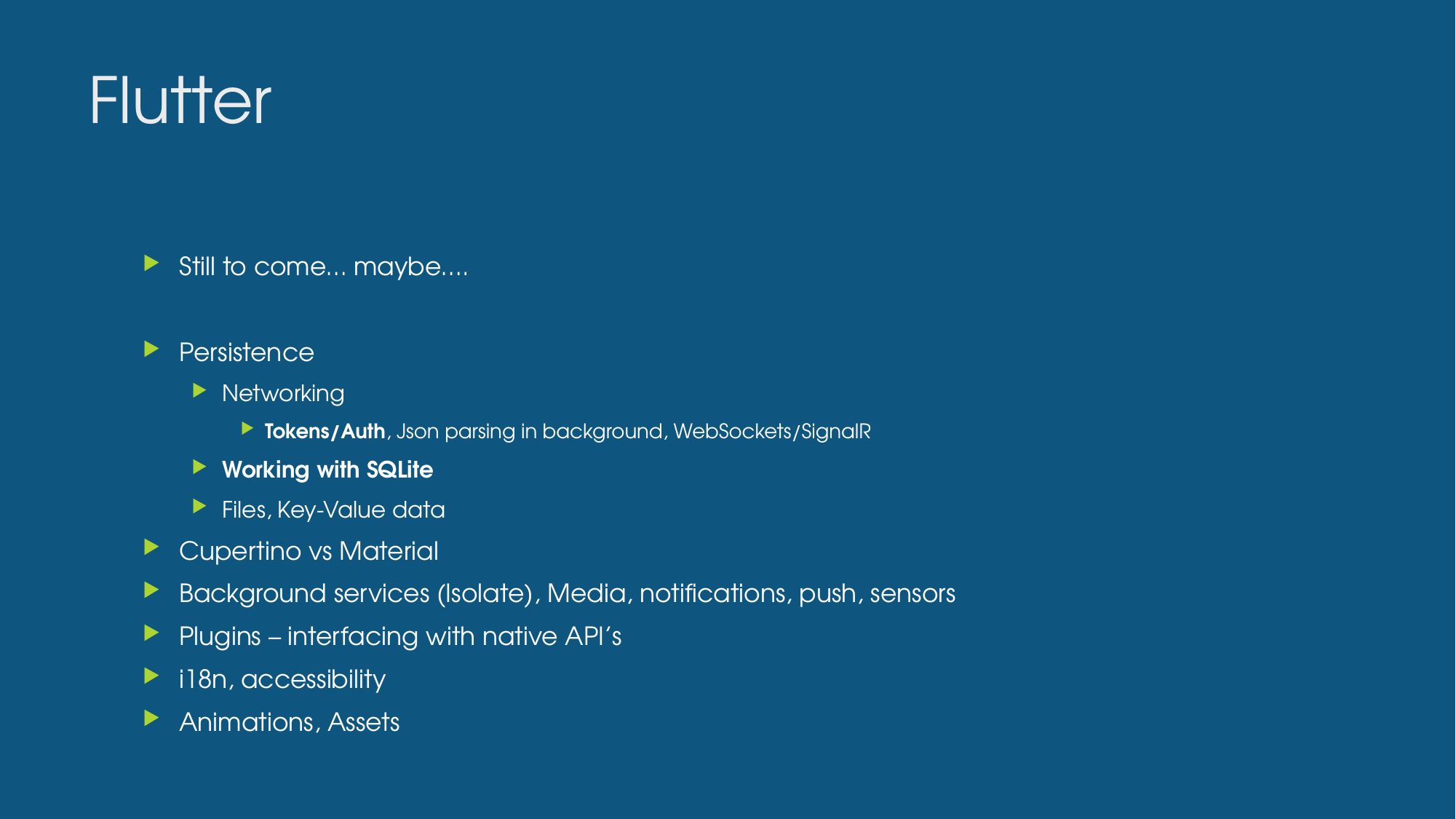

2
# Flutter
Still to come… maybe….

Persistence
Networking
Tokens/Auth, Json parsing in background, WebSockets/SignalR
Working with SQLite
Files, Key-Value data
Cupertino vs Material
Background services (Isolate), Media, notifications, push, sensors
Plugins – interfacing with native API’s
i18n, accessibility
Animations, Assets